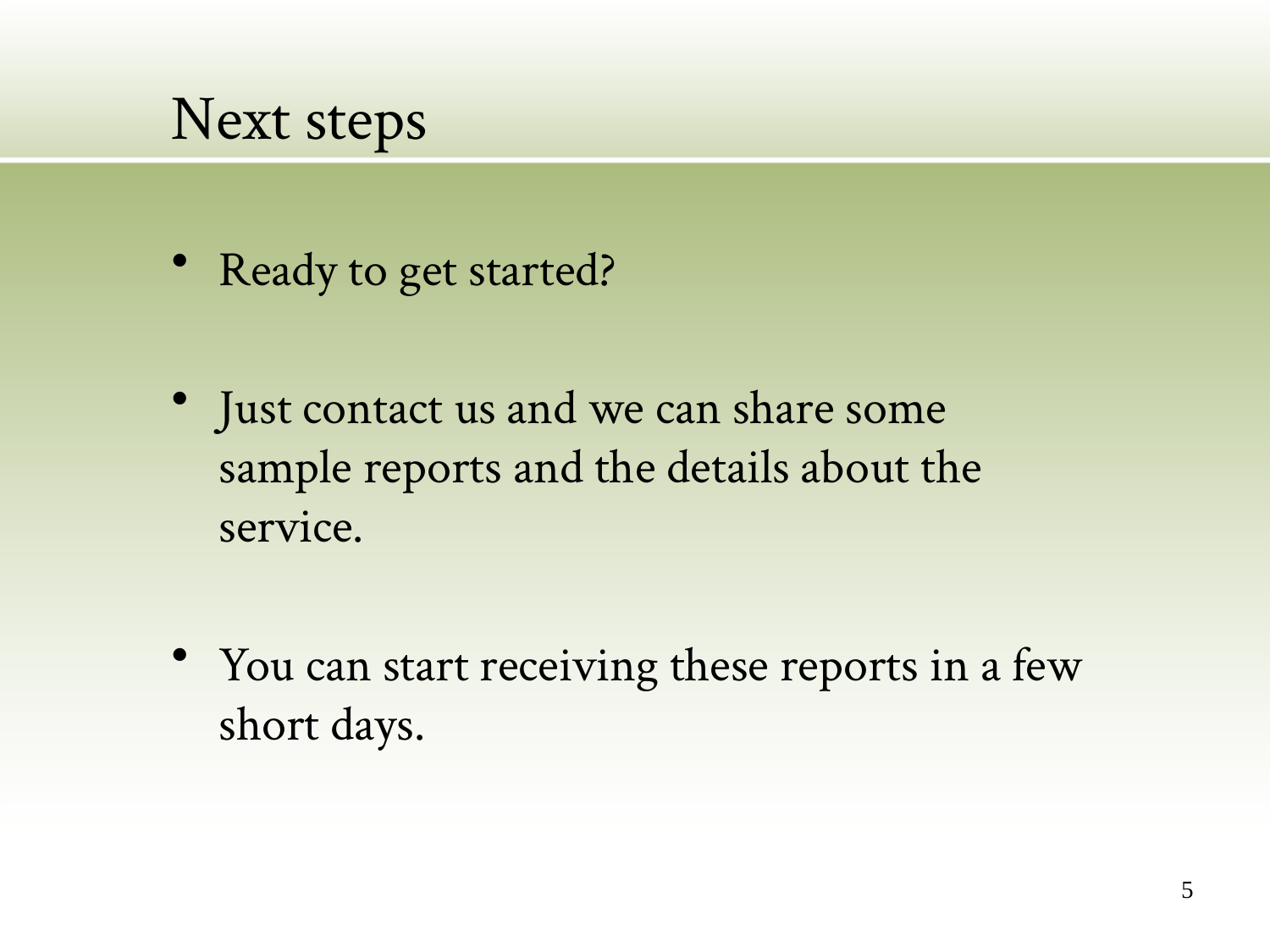

# Next steps

Ready to get started?

Just contact us and we can share some sample reports and the details about the service.

You can start receiving these reports in a few short days.

5